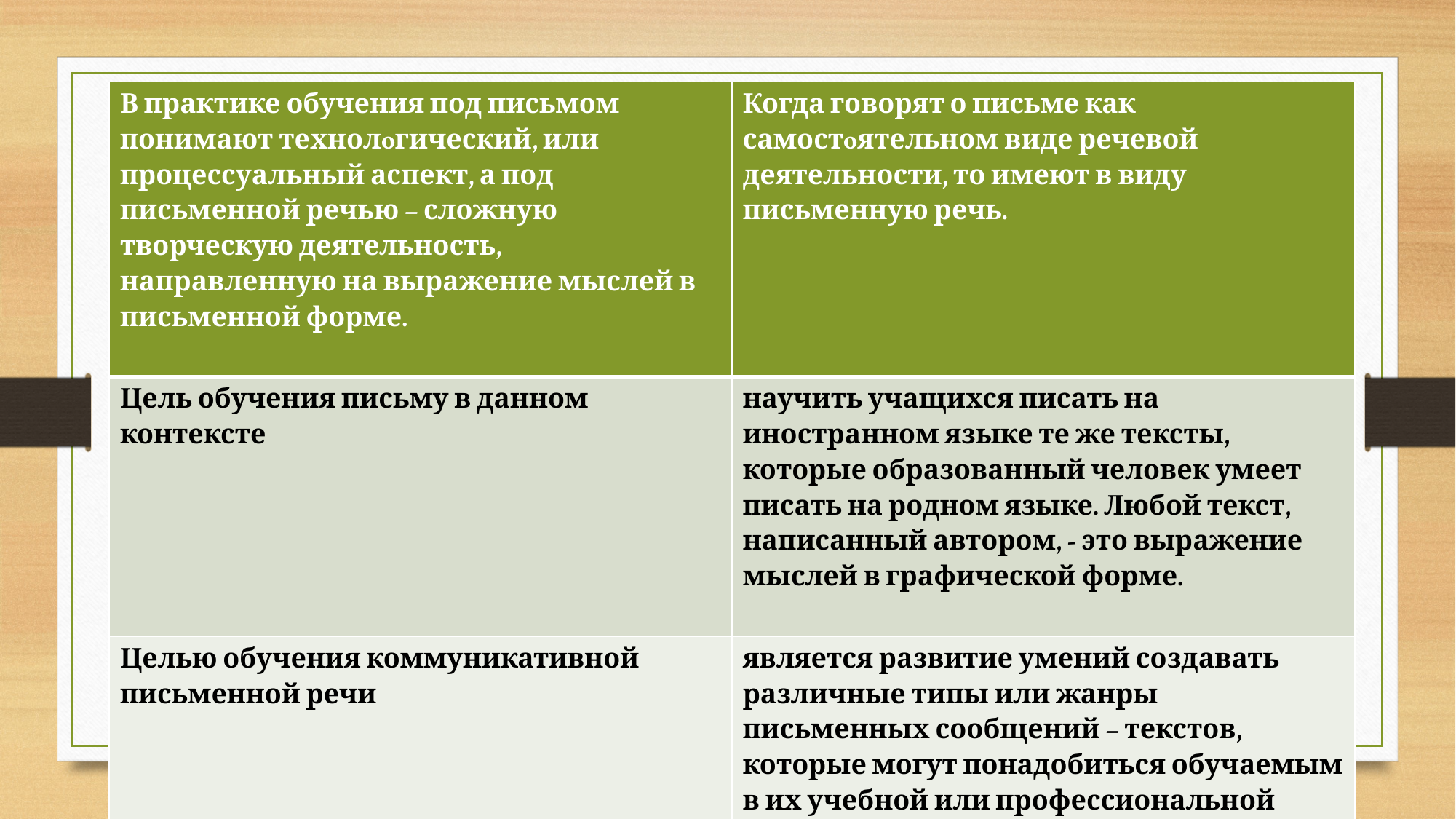

| В практике обучения под письмом понимают технолoгический, или процессуальный аспект, а под письменной речью – сложную творческую деятельность, направленную на выражение мыслей в письменной форме. | Когда говорят о письме как самостoятельном виде речевой деятельности, то имеют в виду письменную речь. |
| --- | --- |
| Цель обучения письму в данном контексте | научить учащихся писать на иностранном языке те же тексты, которые образованный человек умеет писать на родном языке. Любой текст, написанный автором, - это выражение мыслей в графической форме. |
| Целью обучения коммуникативной письменной речи | является развитие умений создавать различные типы или жанры письменных сообщений – текстов, которые могут понадобиться обучаемым в их учебной или профессиональной деятельности, а также в личных целях. |